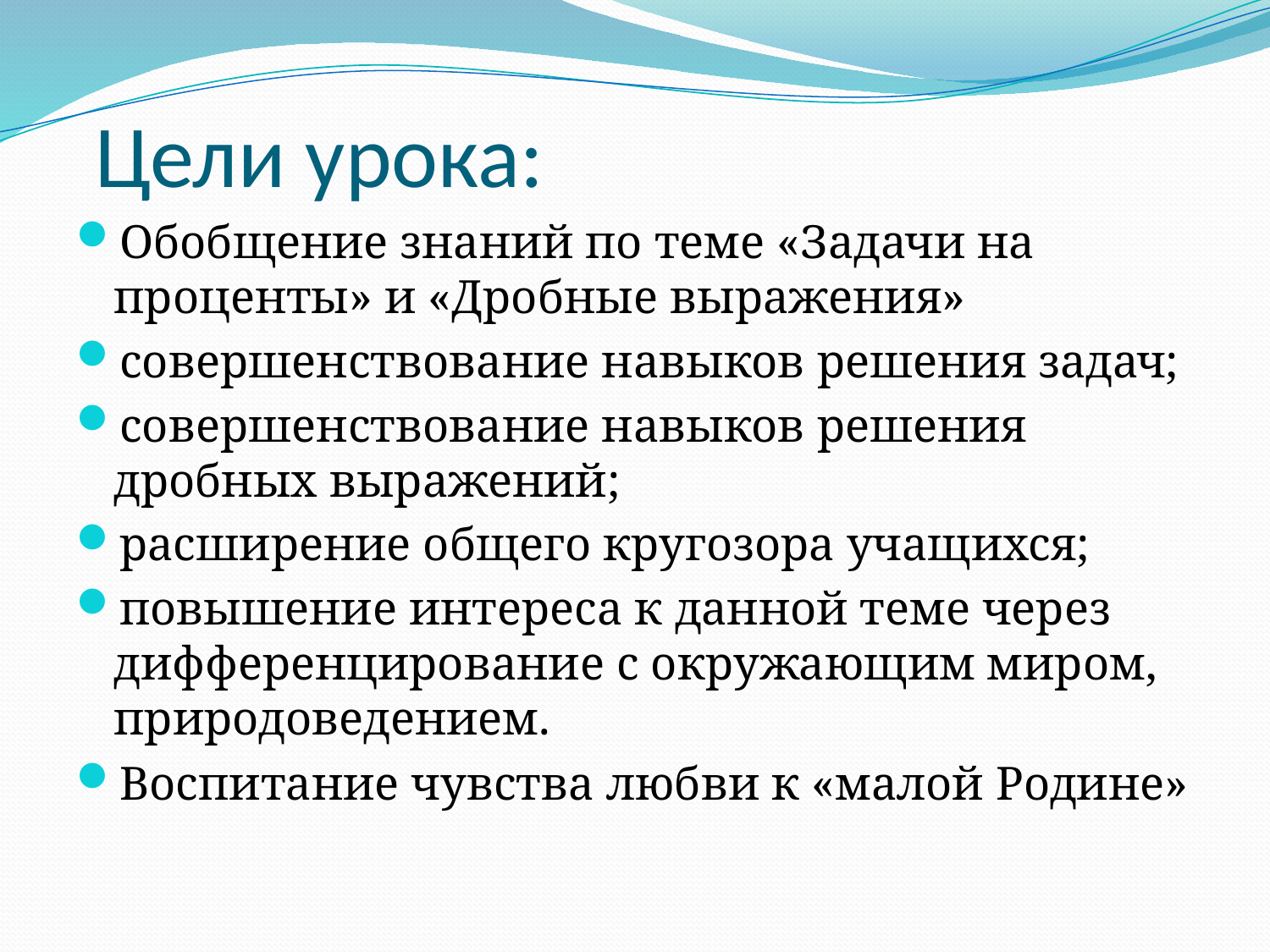

# Цели урока:
Обобщение знаний по теме «Задачи на проценты» и «Дробные выражения»
совершенствование навыков решения задач;
совершенствование навыков решения дробных выражений;
расширение общего кругозора учащихся;
повышение интереса к данной теме через дифференцирование с окружающим миром, природоведением.
Воспитание чувства любви к «малой Родине»